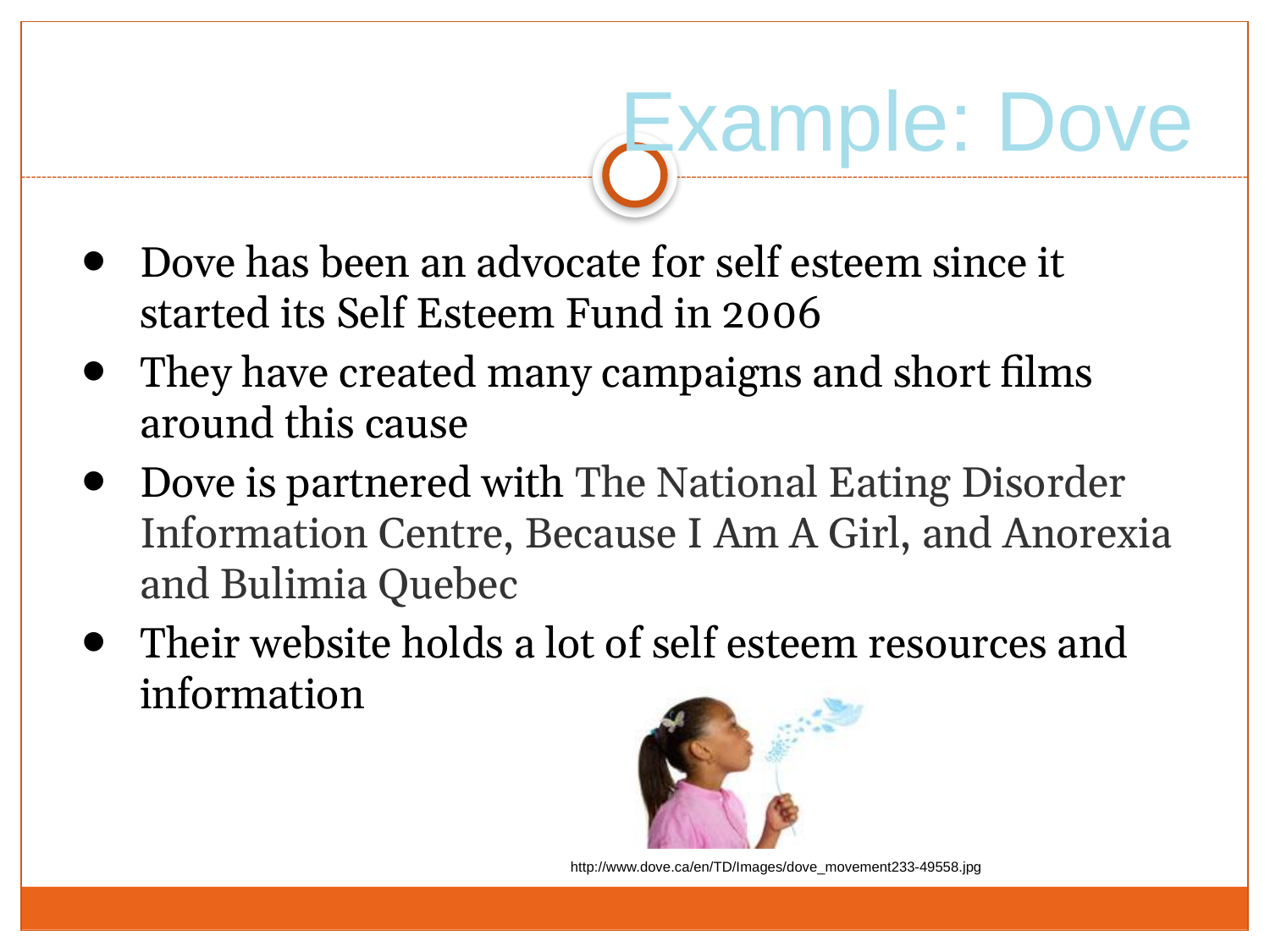

# Example: Dove
Dove has been an advocate for self esteem since it started its Self Esteem Fund in 2006
They have created many campaigns and short films around this cause
Dove is partnered with The National Eating Disorder Information Centre, Because I Am A Girl, and Anorexia and Bulimia Quebec
Their website holds a lot of self esteem resources and information

http://www.dove.ca/en/TD/Images/dove_movement233-49558.jpg